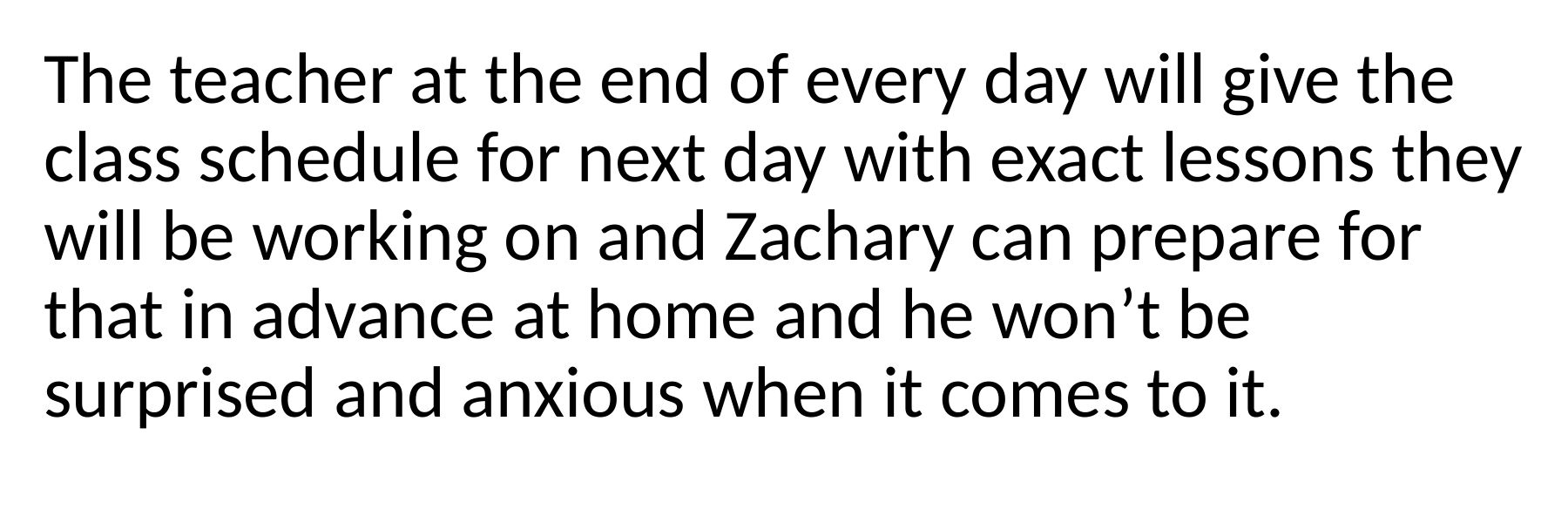

The teacher at the end of every day will give the class schedule for next day with exact lessons they will be working on and Zachary can prepare for that in advance at home and he won’t be surprised and anxious when it comes to it.